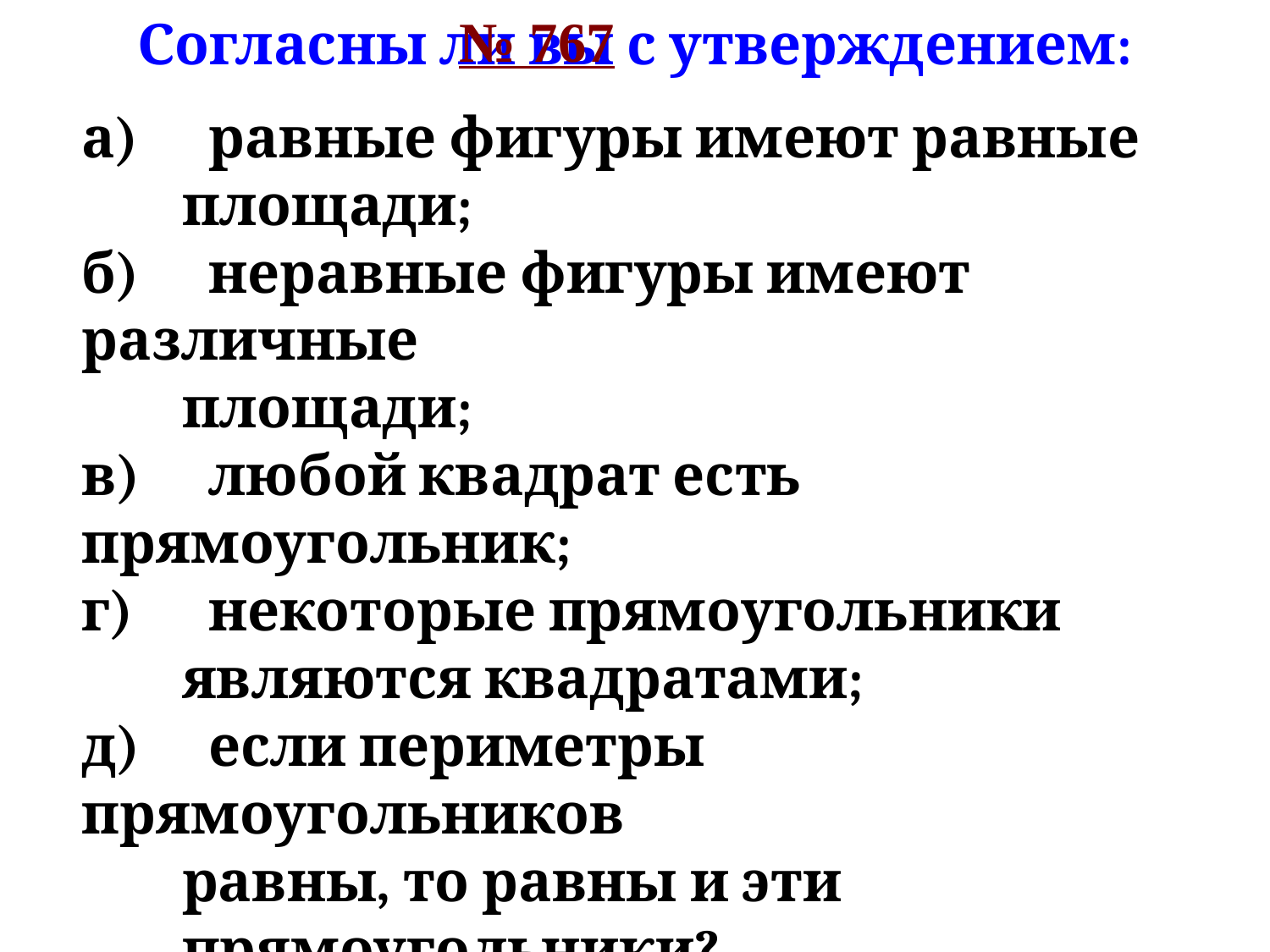

№ 767
Согласны ли вы с утверждением:

а)	равные фигуры имеют равные
        площади;
б)	неравные фигуры имеют различные
        площади;
в)	любой квадрат есть прямоугольник;
г)	некоторые прямоугольники
        являются квадратами;
д)	если периметры прямоугольников
        равны, то равны и эти
        прямоугольники?